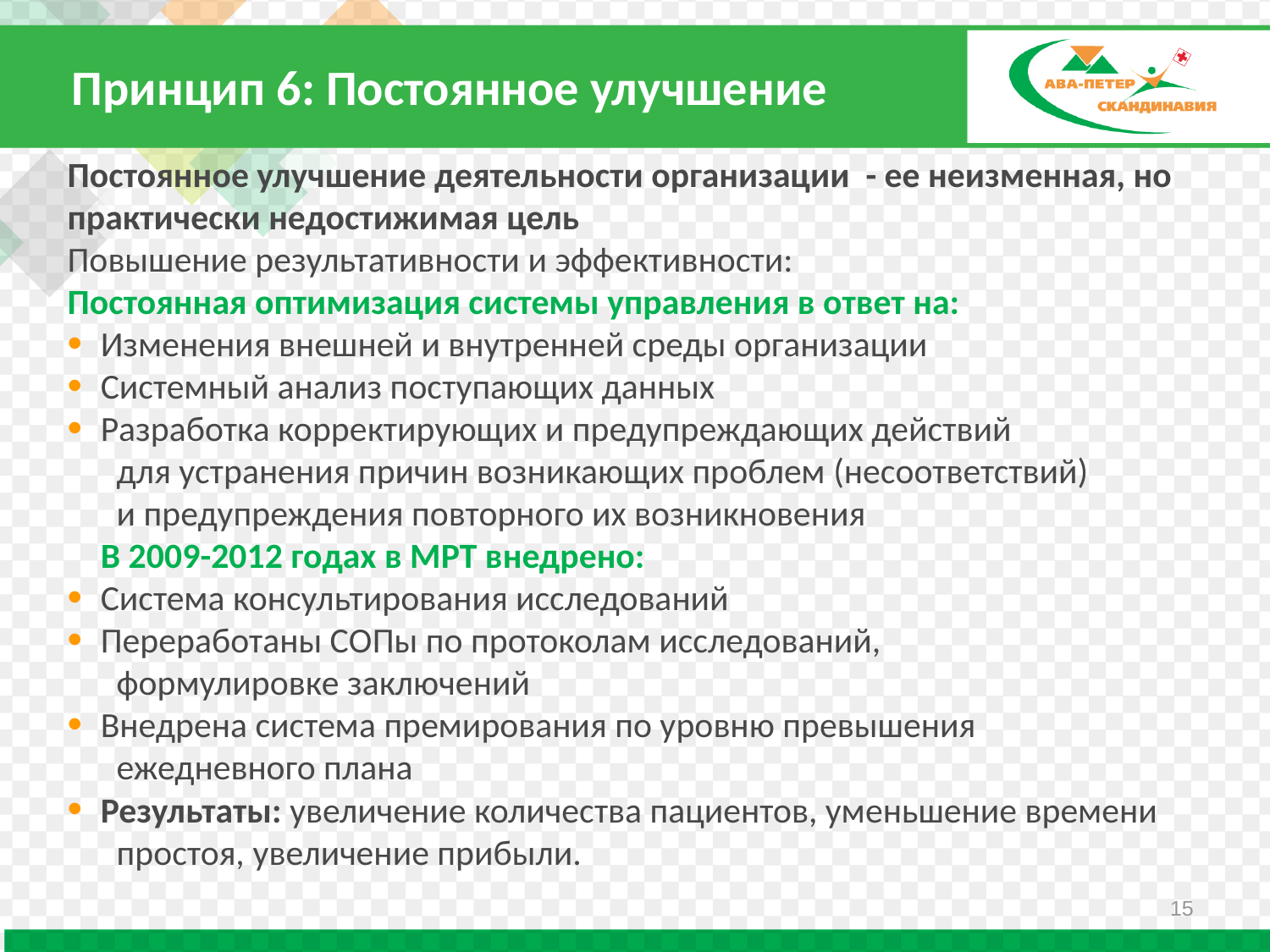

Принцип 6: Постоянное улучшение
Постоянное улучшение деятельности организации  - ее неизменная, но практически недостижимая цель
Повышение результативности и эффективности:
Постоянная оптимизация системы управления в ответ на:
 Изменения внешней и внутренней среды организации
 Системный анализ поступающих данных
 Разработка корректирующих и предупреждающих действий
   для устранения причин возникающих проблем (несоответствий)
   и предупреждения повторного их возникновения
 В 2009-2012 годах в МРТ внедрено:
 Система консультирования исследований
 Переработаны СОПы по протоколам исследований,
   формулировке заключений
 Внедрена система премирования по уровню превышения
   ежедневного плана
 Результаты: увеличение количества пациентов, уменьшение времени
   простоя, увеличение прибыли.
15